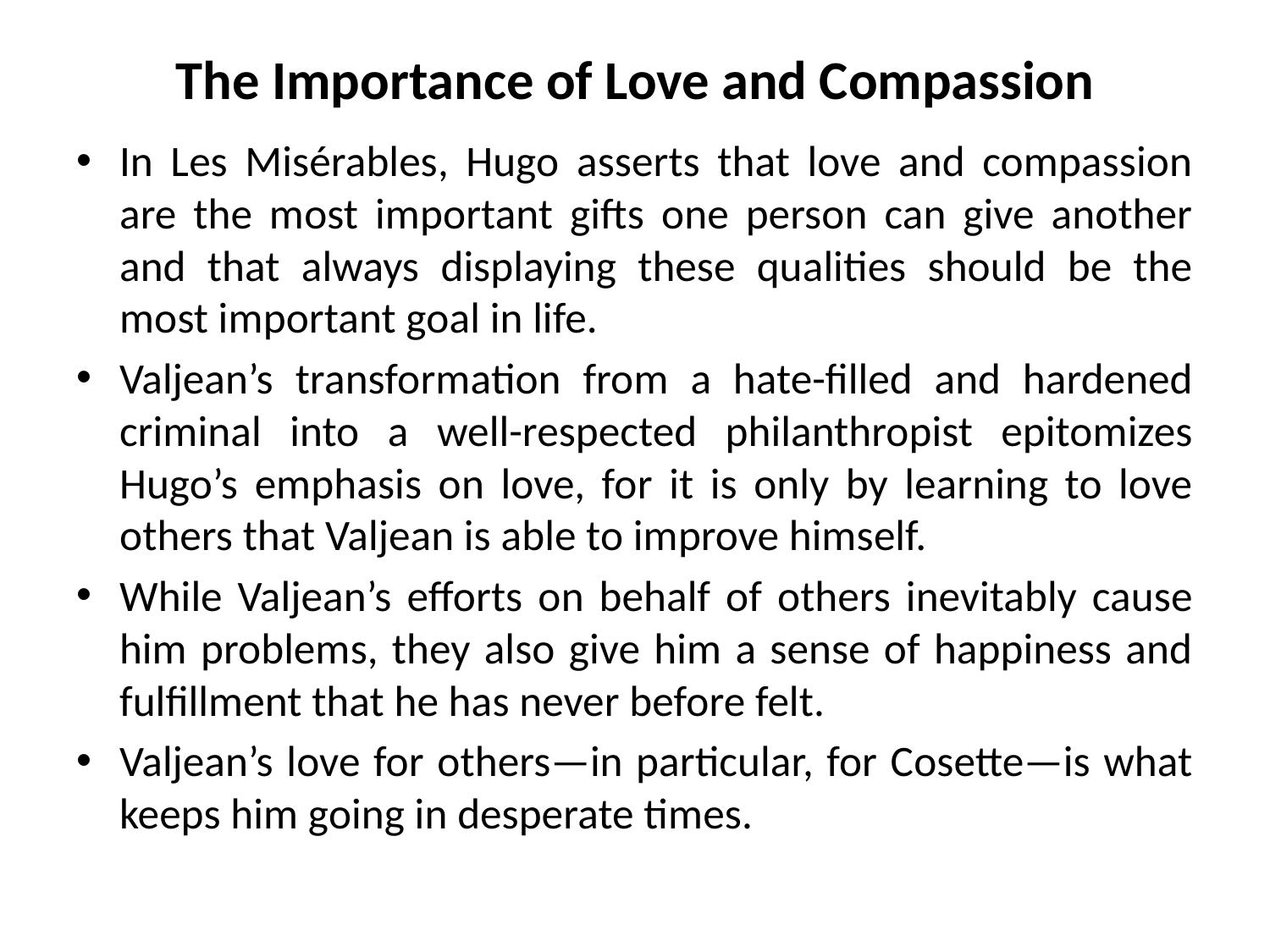

# The Importance of Love and Compassion
In Les Misérables, Hugo asserts that love and compassion are the most important gifts one person can give another and that always displaying these qualities should be the most important goal in life.
Valjean’s transformation from a hate-filled and hardened criminal into a well-respected philanthropist epitomizes Hugo’s emphasis on love, for it is only by learning to love others that Valjean is able to improve himself.
While Valjean’s efforts on behalf of others inevitably cause him problems, they also give him a sense of happiness and fulfillment that he has never before felt.
Valjean’s love for others—in particular, for Cosette—is what keeps him going in desperate times.